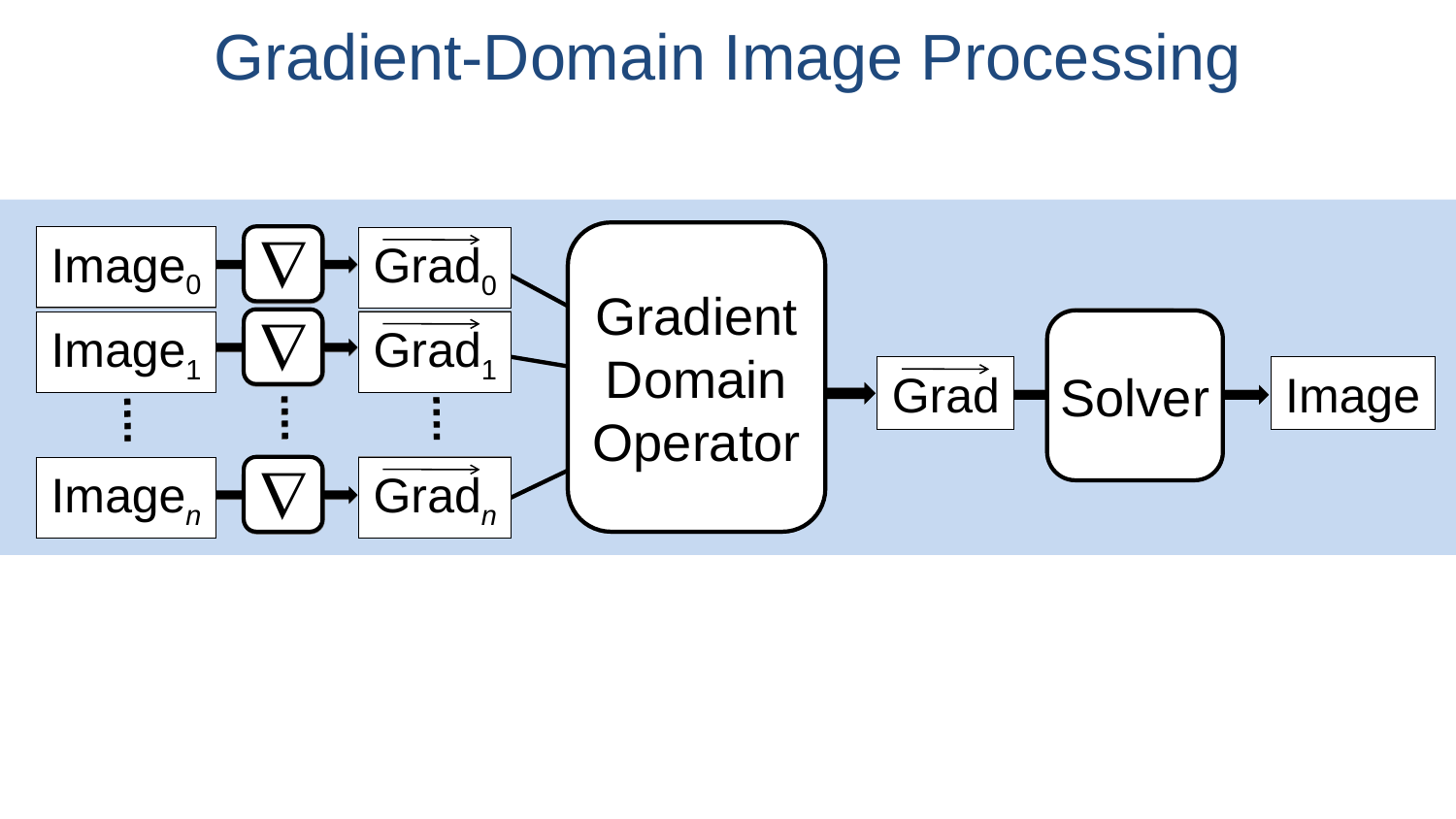

# Gradient-Domain Image Processing

Gradient
Domain
Operator

Gradient
Domain
Operator
Grad

∇

∇

∇

Image0
Image1
Imagen
Image0
Image1
Imagen
∇

∇

∇

Grad0
Grad1
Gradn
Grad0
Grad1
Gradn
Solver
Image

Solver

Grad
Image